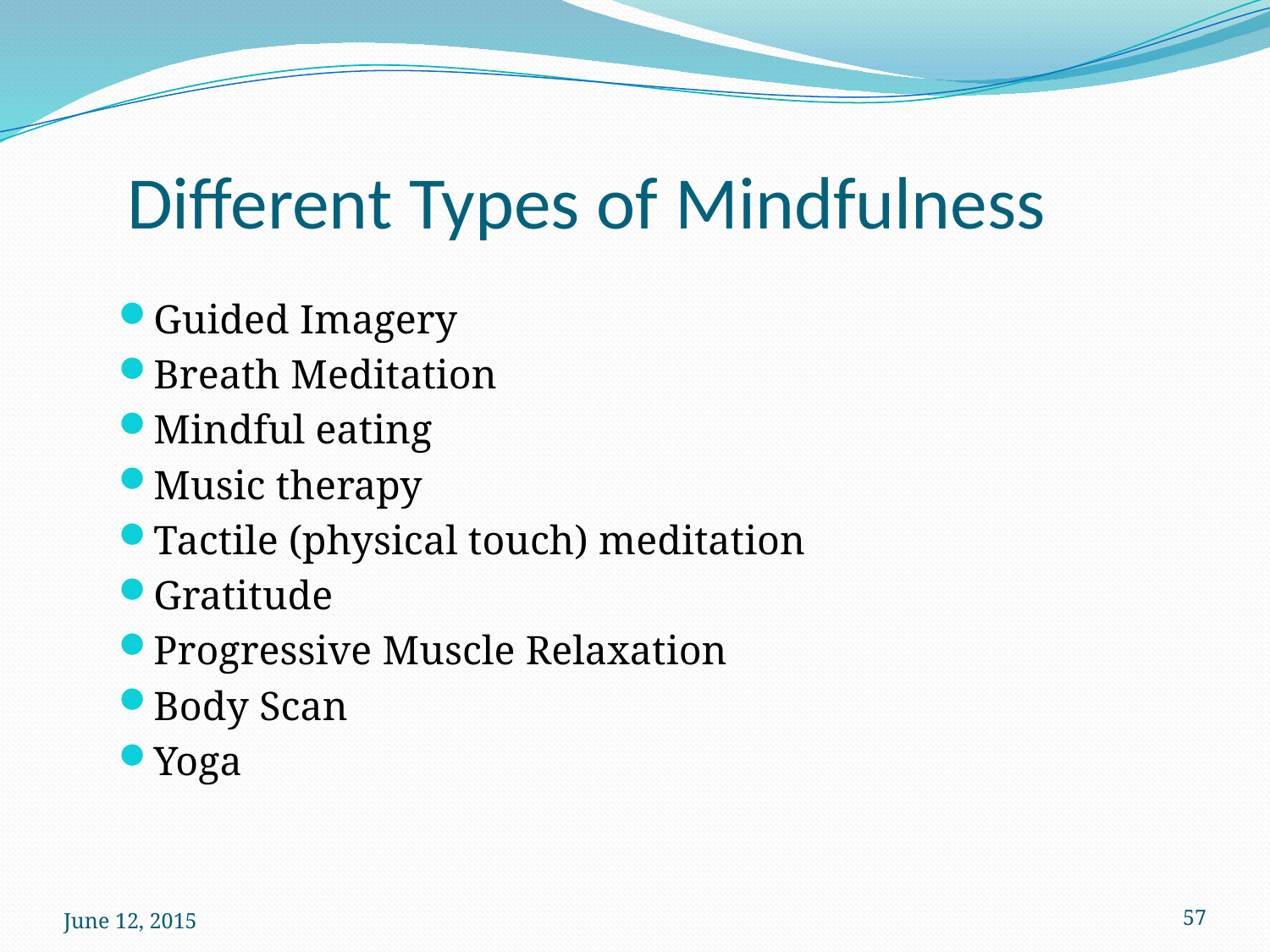

# Different Types of Mindfulness

Guided Imagery
Breath Meditation
Mindful eating
Music therapy
Tactile (physical touch) meditation
Gratitude
Progressive Muscle Relaxation
Body Scan
Yoga

June 12, 2015

57